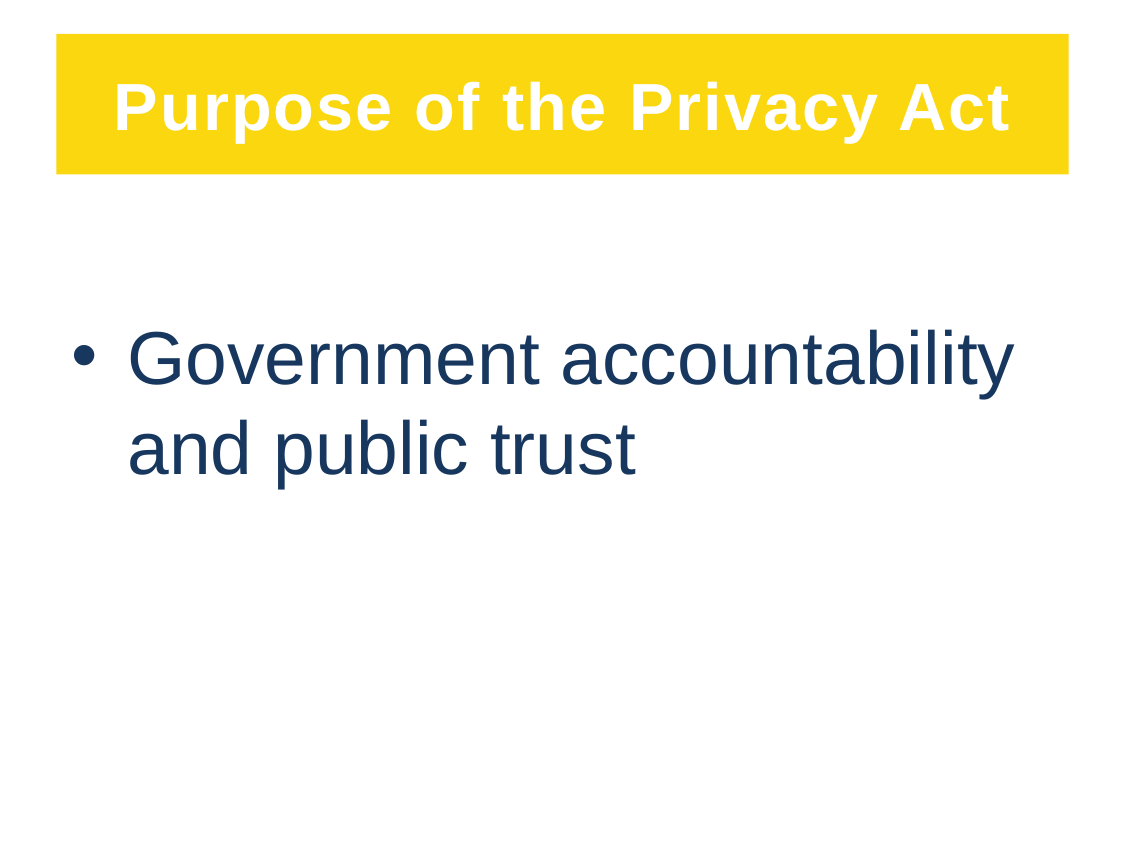

# Purpose of the Privacy Act

Government accountability and public trust